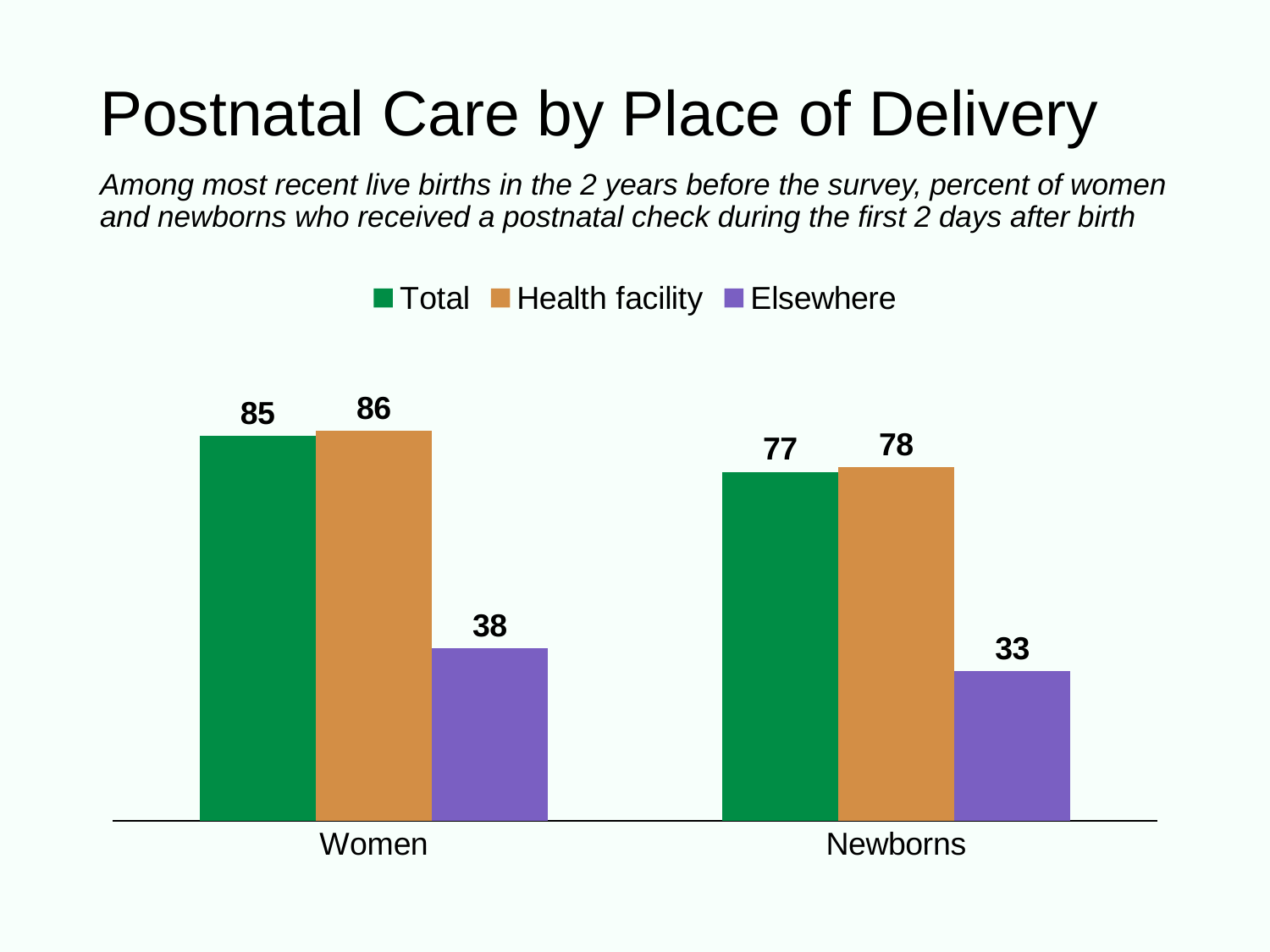

# Postnatal Care by Place of Delivery
Among most recent live births in the 2 years before the survey, percent of women and newborns who received a postnatal check during the first 2 days after birth

### Chart

| Category | Total | Health facility | Elsewhere |
|---|---|---|---|
| Women | 85.0 | 86.0 | 38.0 |
| Newborns | 77.0 | 78.0 | 33.0 |